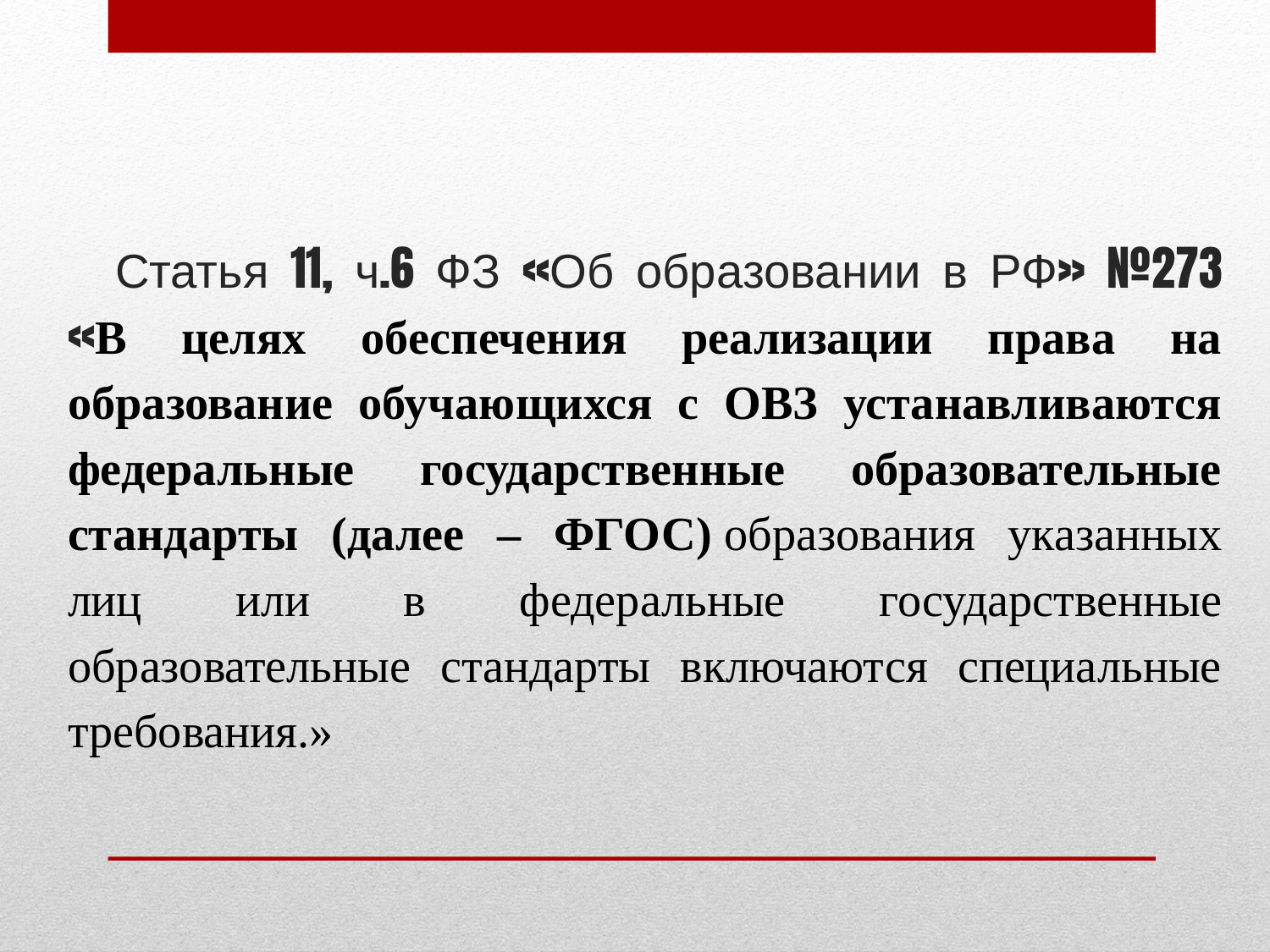

# Статья 11, ч.6 ФЗ «Об образовании в РФ» №273 «В целях обеспечения реализации права на образование обучающихся с ОВЗ устанавливаются федеральные государственные образовательные стандарты (далее – ФГОС) образования указанных лиц или в федеральные государственные образовательные стандарты включаются специальные требования.»